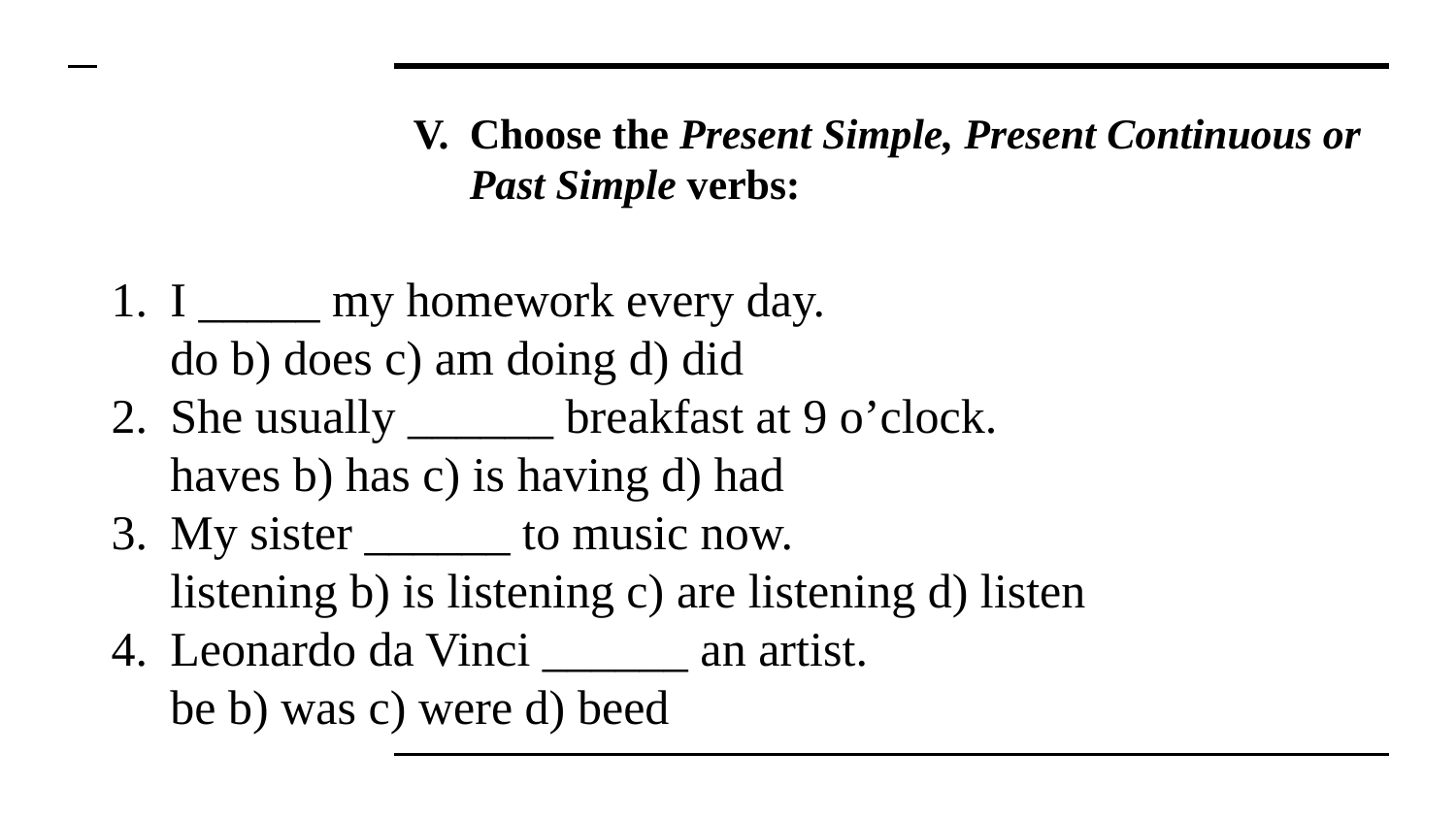

# Choose the Present Simple, Present Continuous or Past Simple verbs:

I _____ my homework every day.
do b) does c) am doing d) did
She usually ______ breakfast at 9 o’clock.
haves b) has c) is having d) had
My sister ______ to music now.
listening b) is listening c) are listening d) listen
Leonardo da Vinci ______ an artist.
be b) was c) were d) beed